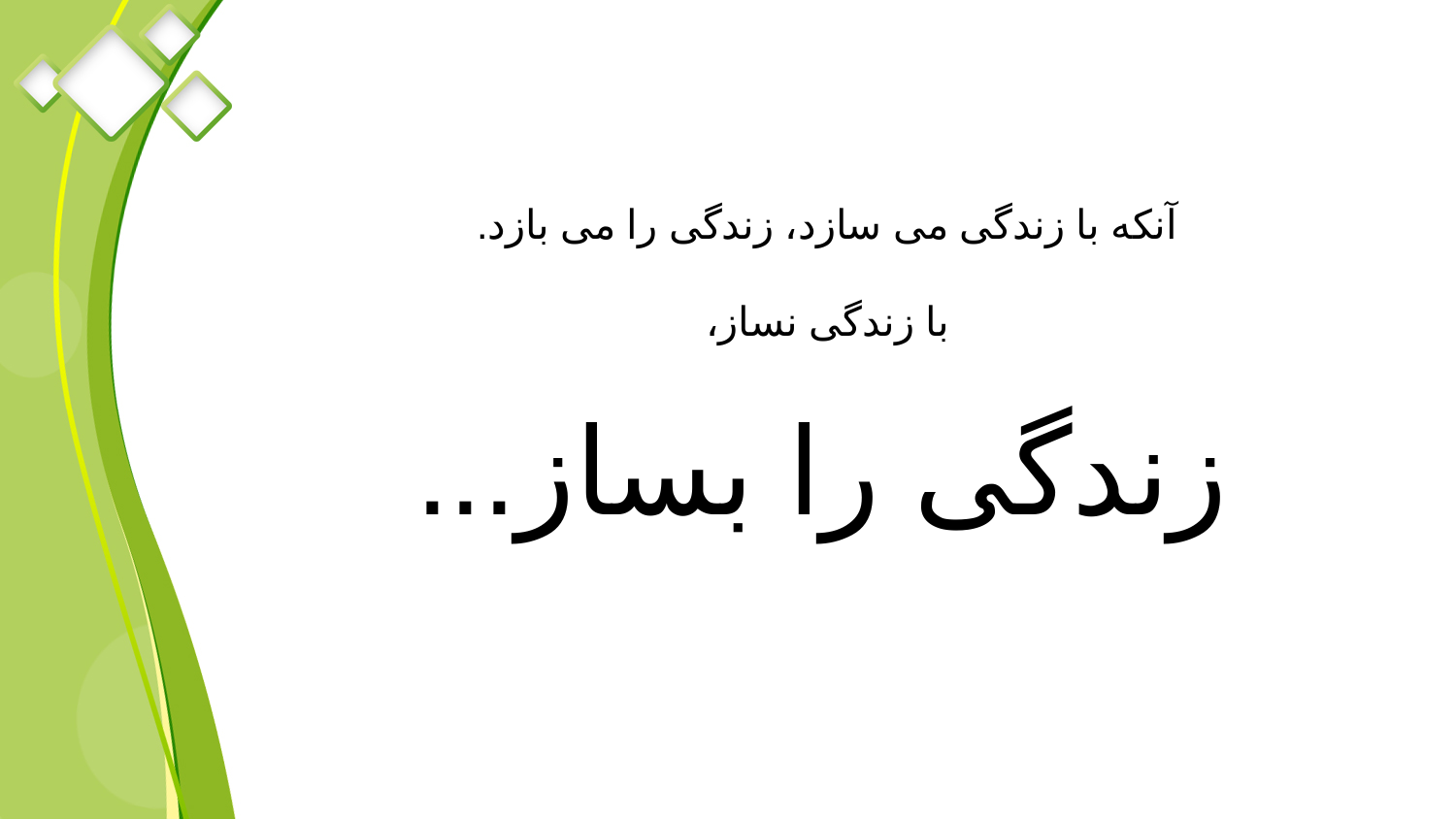

آنکه با زندگی می سازد، زندگی را می بازد.

با زندگی نساز،

زندگی را بساز...